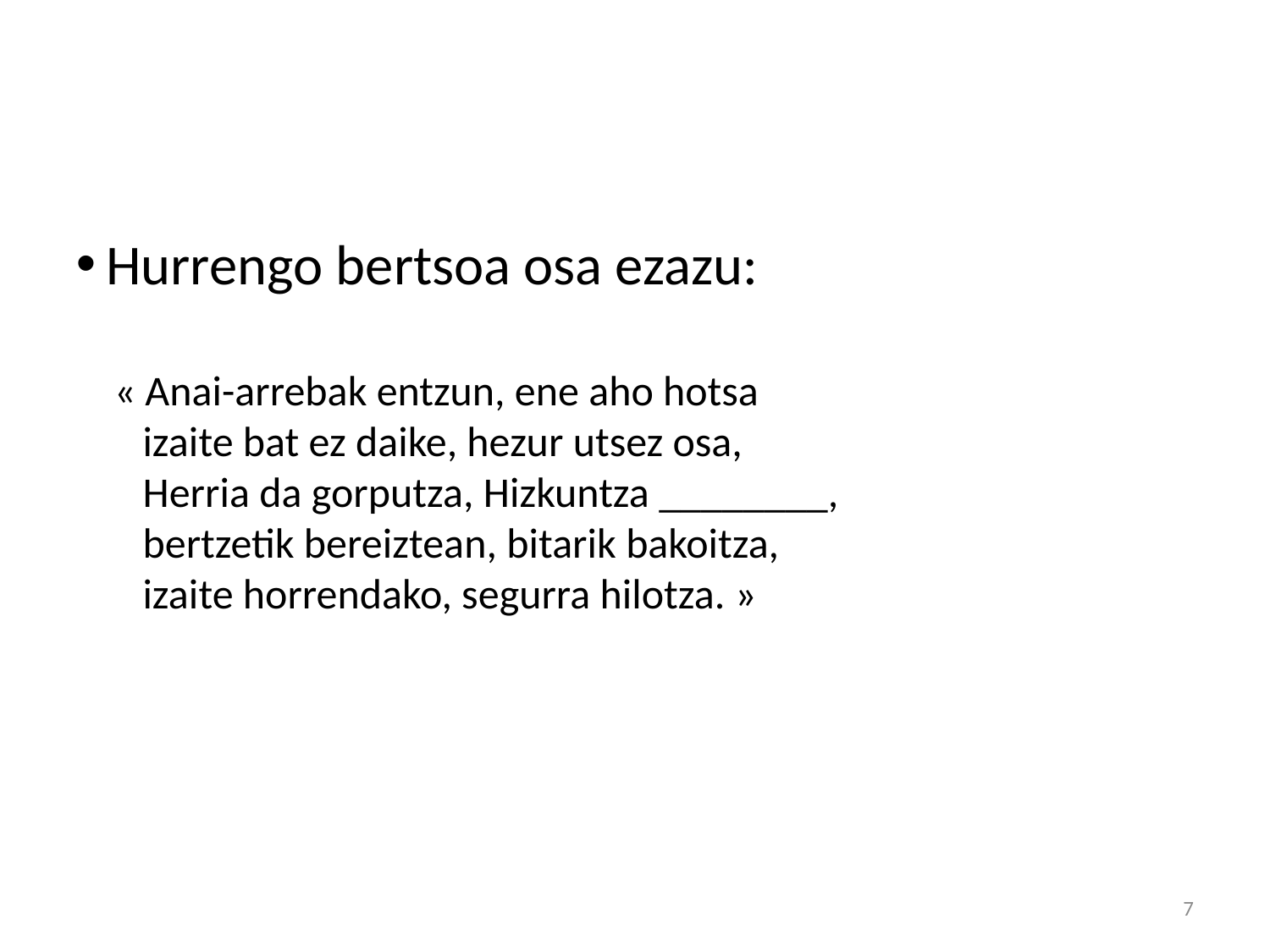

Hurrengo bertsoa osa ezazu:

    « Anai-arrebak entzun, ene aho hotsa
       izaite bat ez daike, hezur utsez osa,
       Herria da gorputza, Hizkuntza ________,
       bertzetik bereiztean, bitarik bakoitza,
       izaite horrendako, segurra hilotza. »
7